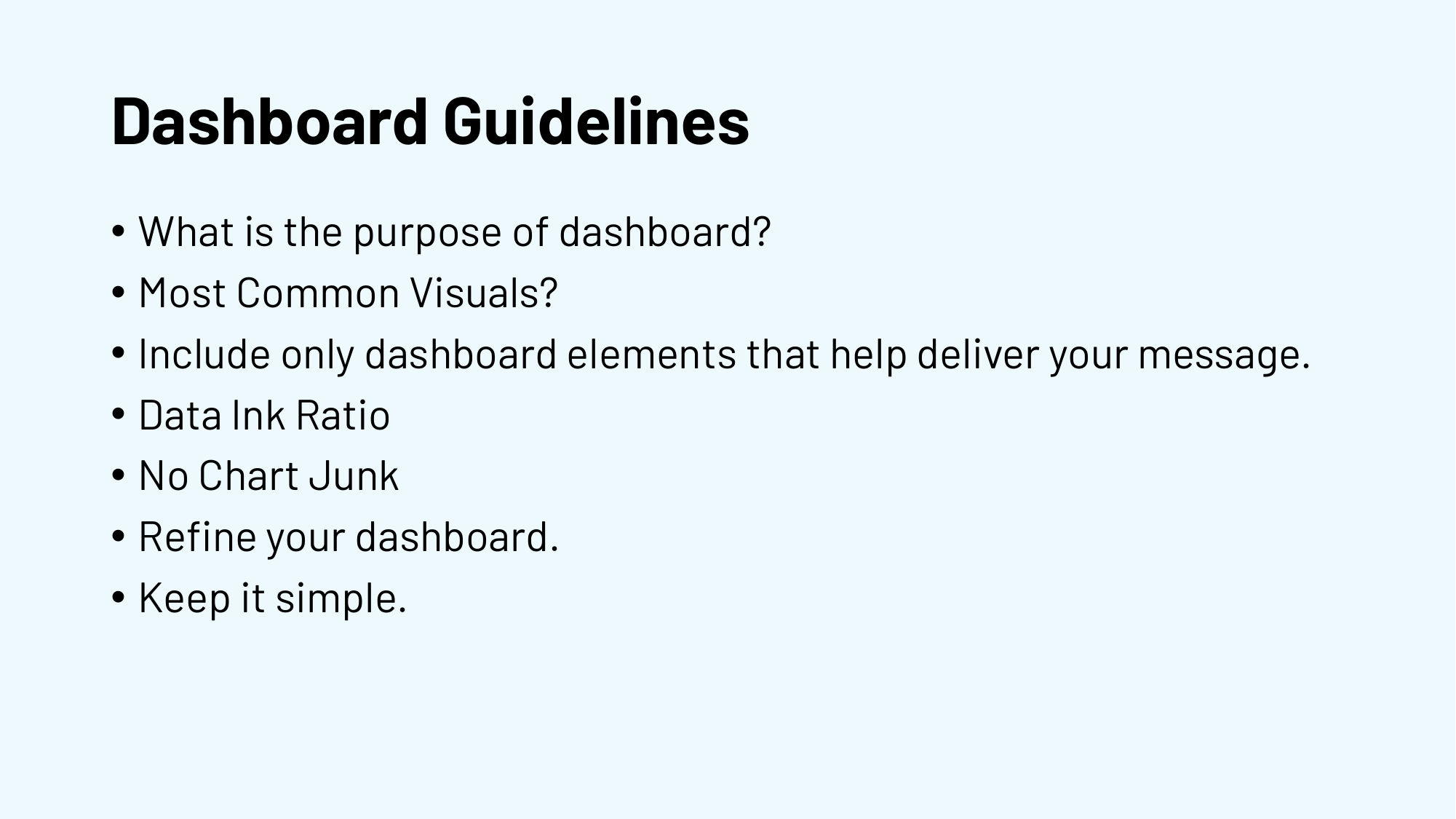

# Dashboard Guidelines
What is the purpose of dashboard?
Most Common Visuals?
Include only dashboard elements that help deliver your message.
Data Ink Ratio
No Chart Junk
Refine your dashboard.
Keep it simple.